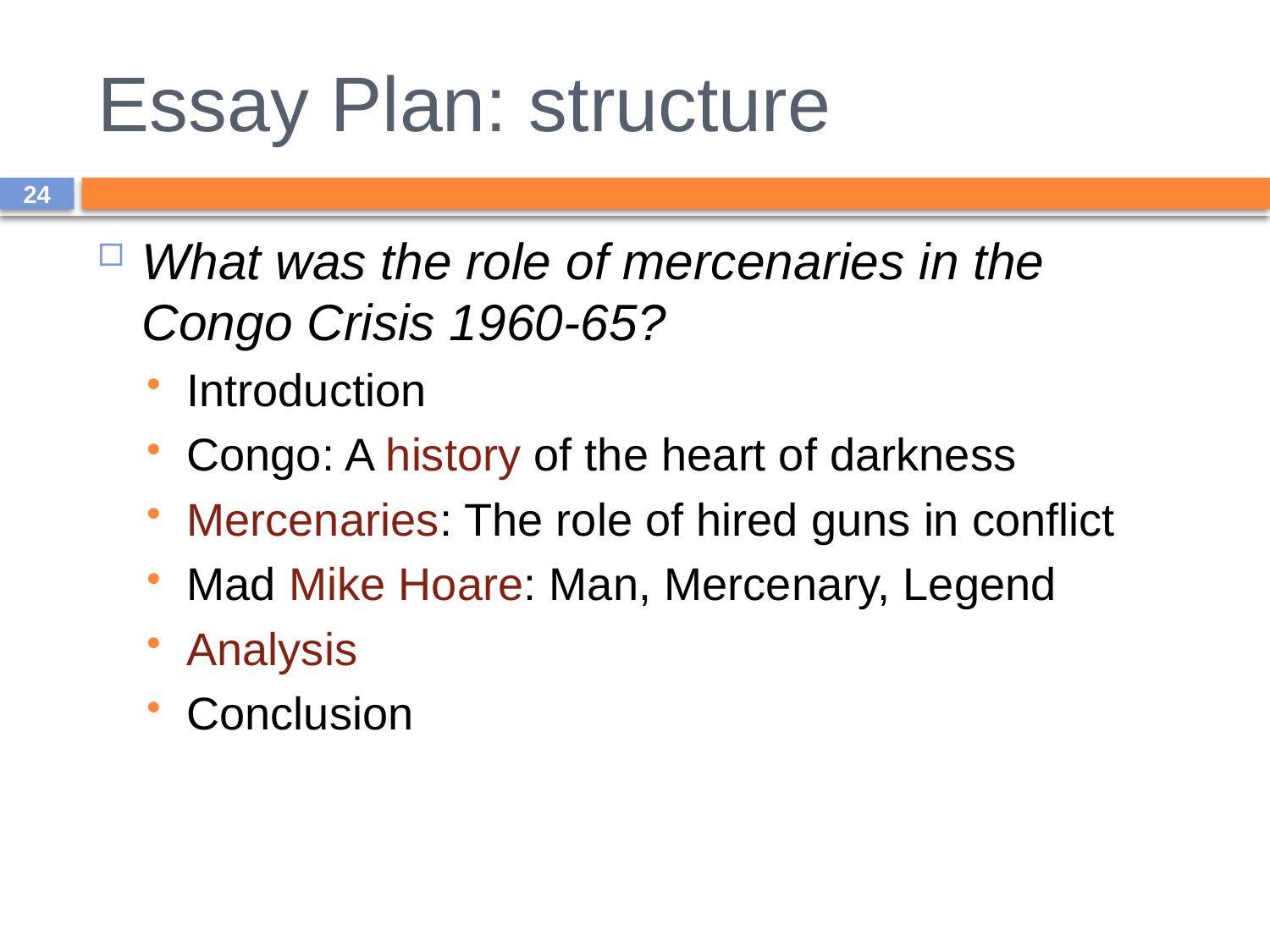

# Essay Plan: structure
24
What was the role of mercenaries in the Congo Crisis 1960-65?
Introduction
Congo: A history of the heart of darkness
Mercenaries: The role of hired guns in conflict
Mad Mike Hoare: Man, Mercenary, Legend
Analysis
Conclusion